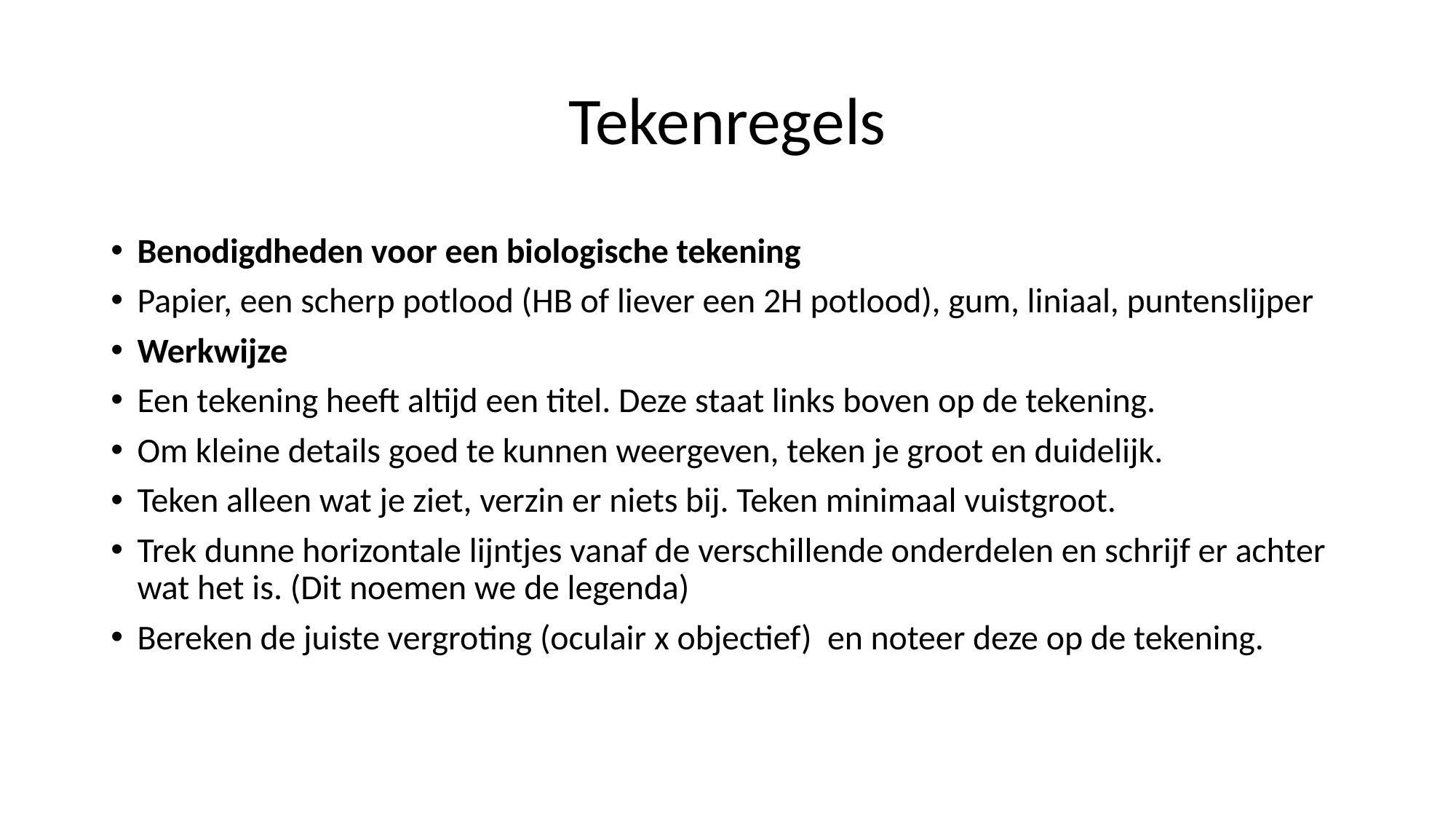

# Tekenregels

Benodigdheden voor een biologische tekening
Papier, een scherp potlood (HB of liever een 2H potlood), gum, liniaal, puntenslijper
Werkwijze
Een tekening heeft altijd een titel. Deze staat links boven op de tekening.
Om kleine details goed te kunnen weergeven, teken je groot en duidelijk.
Teken alleen wat je ziet, verzin er niets bij. Teken minimaal vuistgroot.
Trek dunne horizontale lijntjes vanaf de verschillende onderdelen en schrijf er achter wat het is. (Dit noemen we de legenda)
Bereken de juiste vergroting (oculair x objectief)  en noteer deze op de tekening.